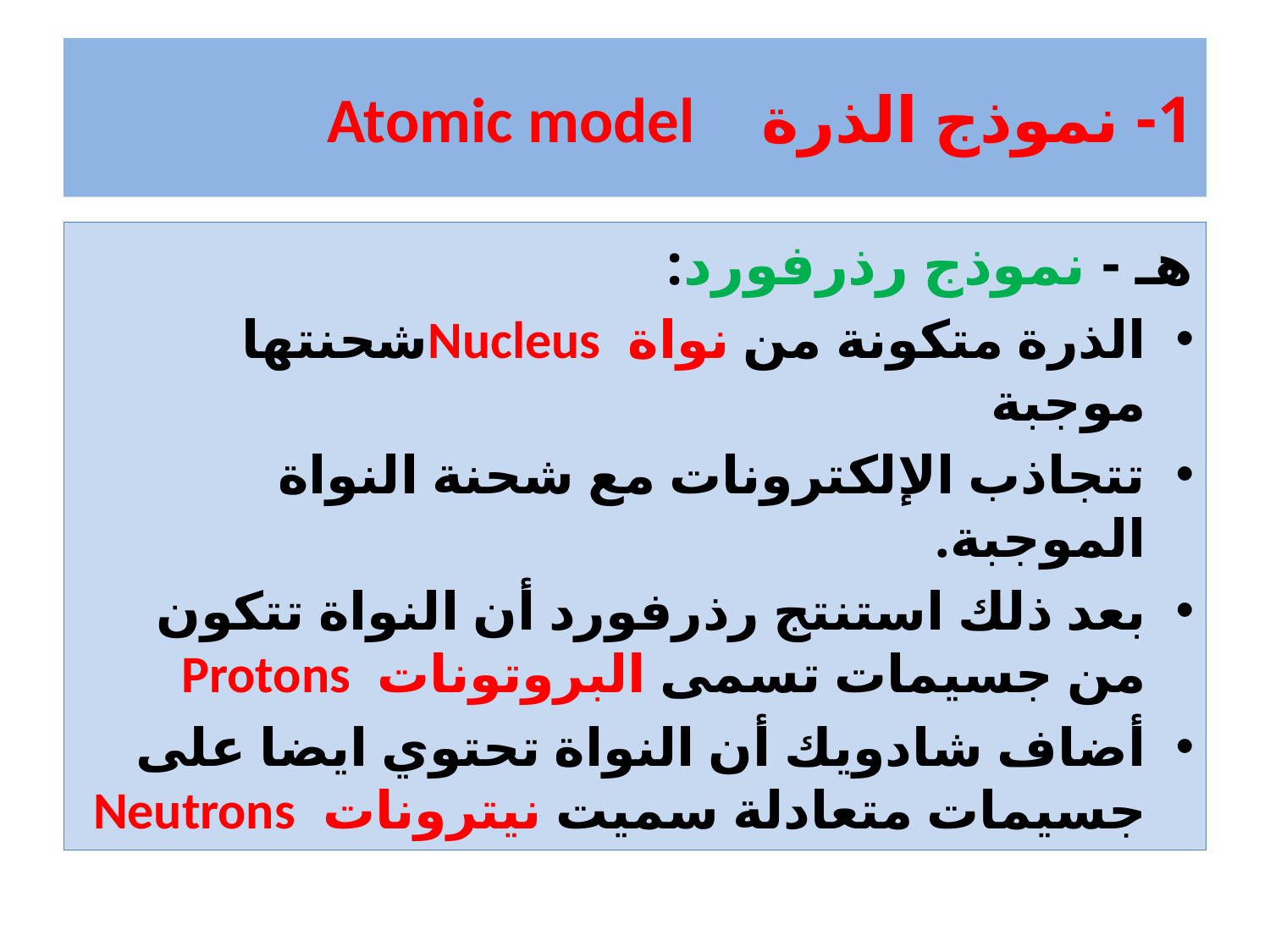

# 1- نموذج الذرة    Atomic model
هـ - نموذج رذرفورد:
الذرة متكونة من نواة  Nucleusشحنتها موجبة
تتجاذب الإلكترونات مع شحنة النواة الموجبة.
بعد ذلك استنتج رذرفورد أن النواة تتكون من جسيمات تسمى البروتونات  Protons
أضاف شادويك أن النواة تحتوي ايضا على جسيمات متعادلة سميت نيترونات  Neutrons